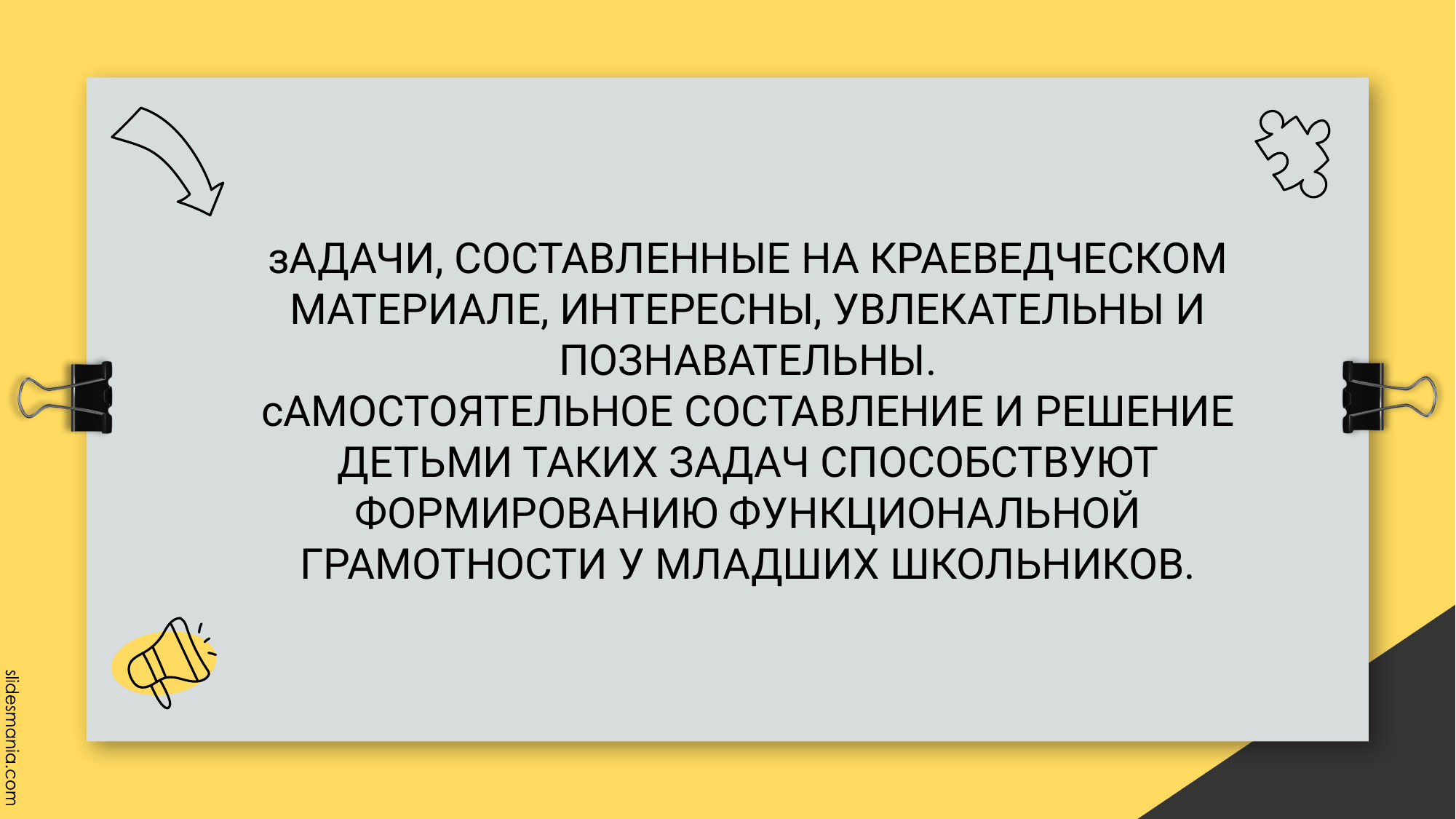

# зАДАЧИ, СОСТАВЛЕННЫЕ НА КРАЕВЕДЧЕСКОМ МАТЕРИАЛЕ, ИНТЕРЕСНЫ, УВЛЕКАТЕЛЬНЫ И ПОЗНАВАТЕЛЬНЫ. сАМОСТОЯТЕЛЬНОЕ СОСТАВЛЕНИЕ И РЕШЕНИЕ ДЕТЬМИ ТАКИХ ЗАДАЧ СПОСОБСТВУЮТ ФОРМИРОВАНИЮ ФУНКЦИОНАЛЬНОЙ ГРАМОТНОСТИ У МЛАДШИХ ШКОЛЬНИКОВ.